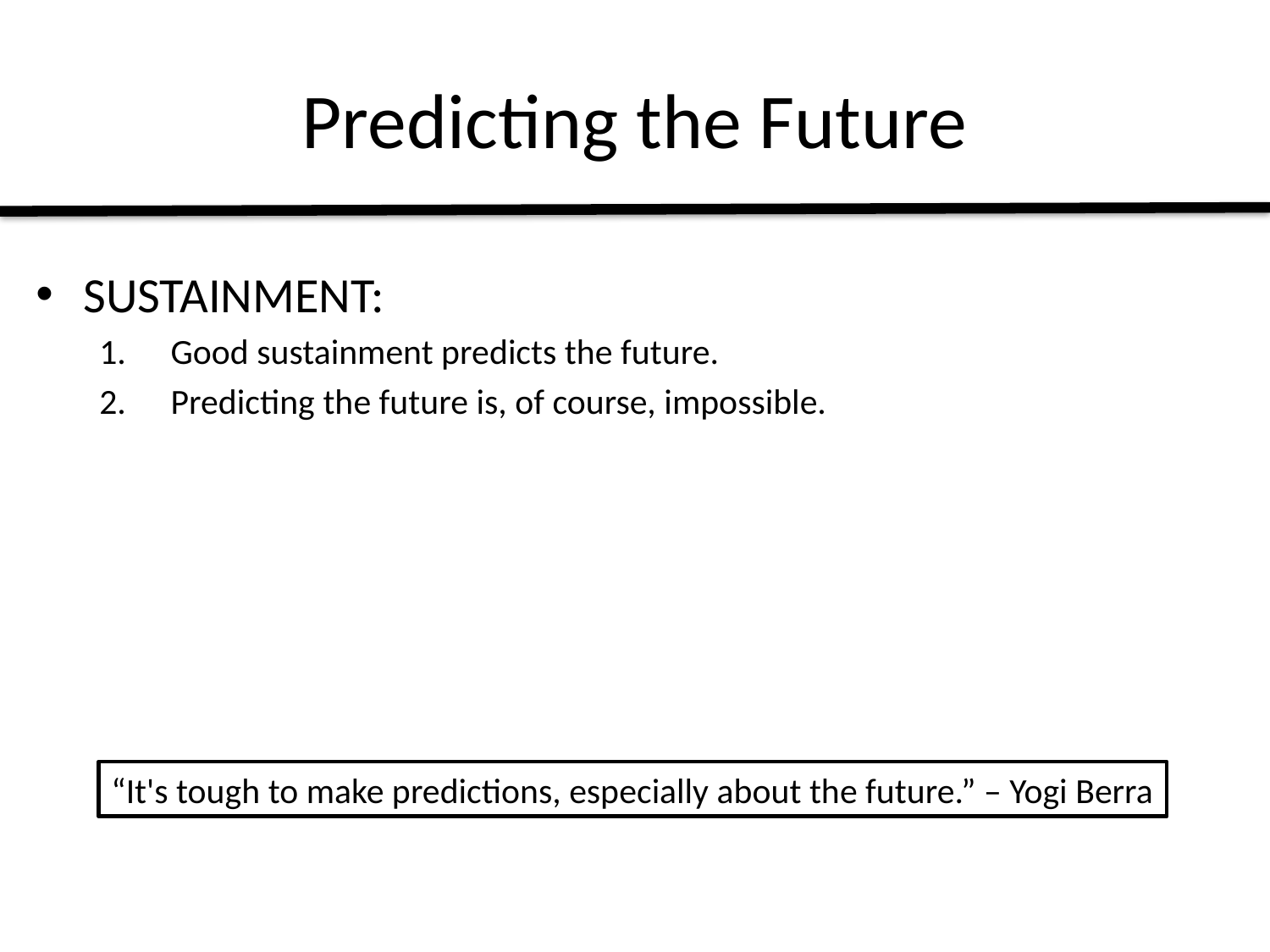

# Predicting the Future
SUSTAINMENT:
Good sustainment predicts the future.
Predicting the future is, of course, impossible.

“It's tough to make predictions, especially about the future.” – Yogi Berra